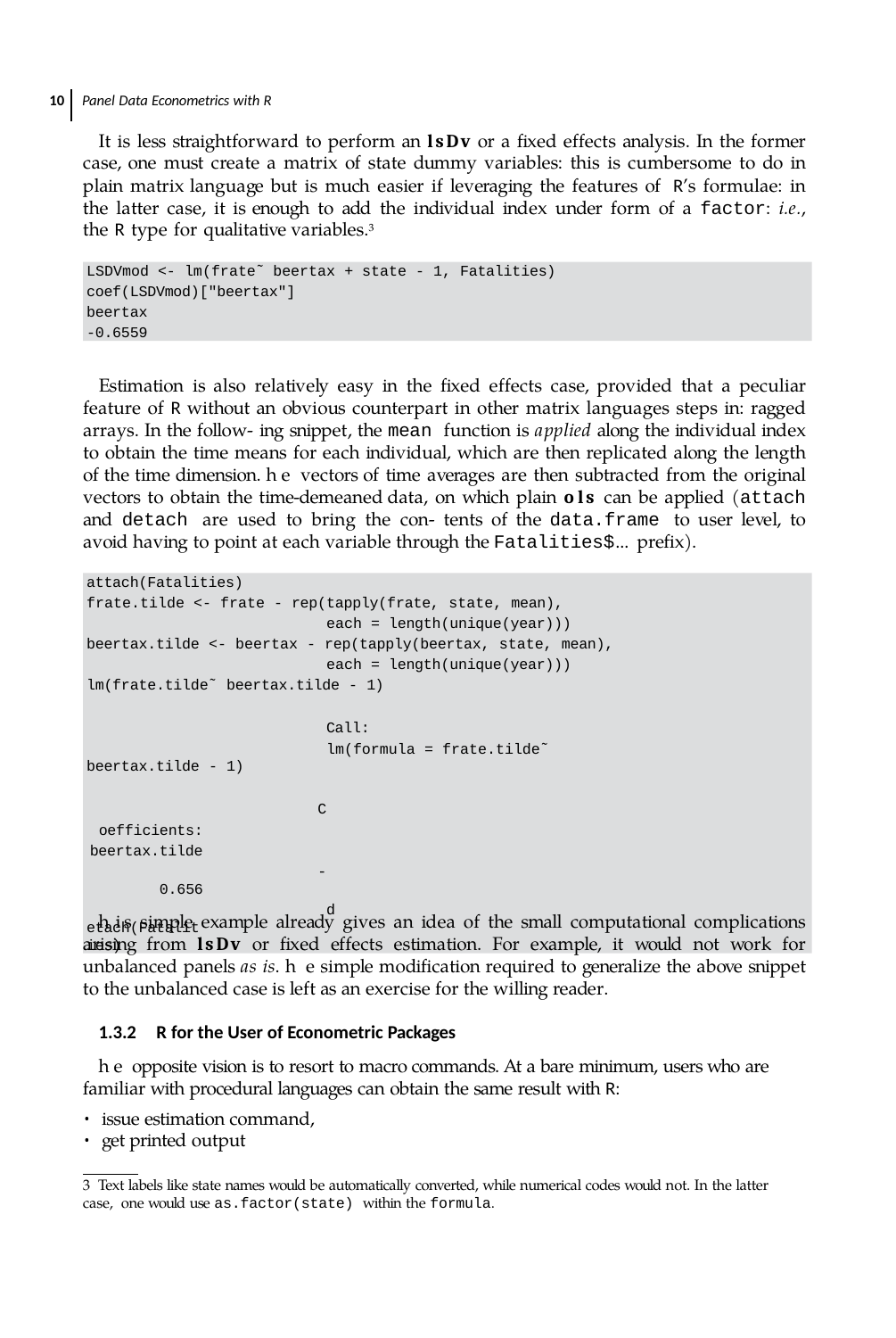

10  Panel Data Econometrics with R

It is less straightforward to perform an lsdv or a ﬁxed effects analysis. In the former case, one must create a matrix of state dummy variables: this is cumbersome to do in plain matrix language but is much easier if leveraging the features of  R’s formulae: in the latter case, it is enough to add the individual index under form of a factor: i.e., the R type for qualitative variables.3

LSDVmod <- lm(frate ̃ beertax + state - 1, Fatalities)
coef(LSDVmod)["beertax"] beertax
-0.6559
Estimation is also relatively easy in the ﬁxed effects case, provided that a peculiar feature of R without an obvious counterpart in other matrix languages steps in: ragged arrays. In the follow- ing snippet, the mean function is applied along the individual index to obtain the time means for each individual, which are then replicated along the length of the time dimension. he vectors of time averages are then subtracted from the original vectors to obtain the time-demeaned data, on which plain ols  can be applied (attach and detach are used to bring the con- tents of the data.frame to user level, to avoid having to point at each variable through the Fatalities$… preﬁx).
attach(Fatalities)
frate.tilde <- frate - rep(tapply(frate, state, mean),
each = length(unique(year))) beertax.tilde <- beertax - rep(tapply(beertax, state, mean),
each = length(unique(year))) lm(frate.tilde ̃ beertax.tilde - 1)

Call:
lm(formula = frate.tilde ̃ beertax.tilde - 1)

Coefficients: beertax.tilde
-0.656
detach(Fatalities)
his simple example already gives an idea of the small computational complications arising from lsdv or ﬁxed effects estimation. For example, it would not work for unbalanced panels as is. he simple modiﬁcation required to generalize the above snippet to the unbalanced case is left as an exercise for the willing reader.

1.3.2  R for the User of Econometric Packages
he opposite vision is to resort to macro commands. At a bare minimum, users who are familiar with procedural languages can obtain the same result with R:
issue estimation command,
get printed output

3 Text labels like state names would be automatically converted, while numerical codes would not. In the latter case, one would use as.factor(state) within the formula.